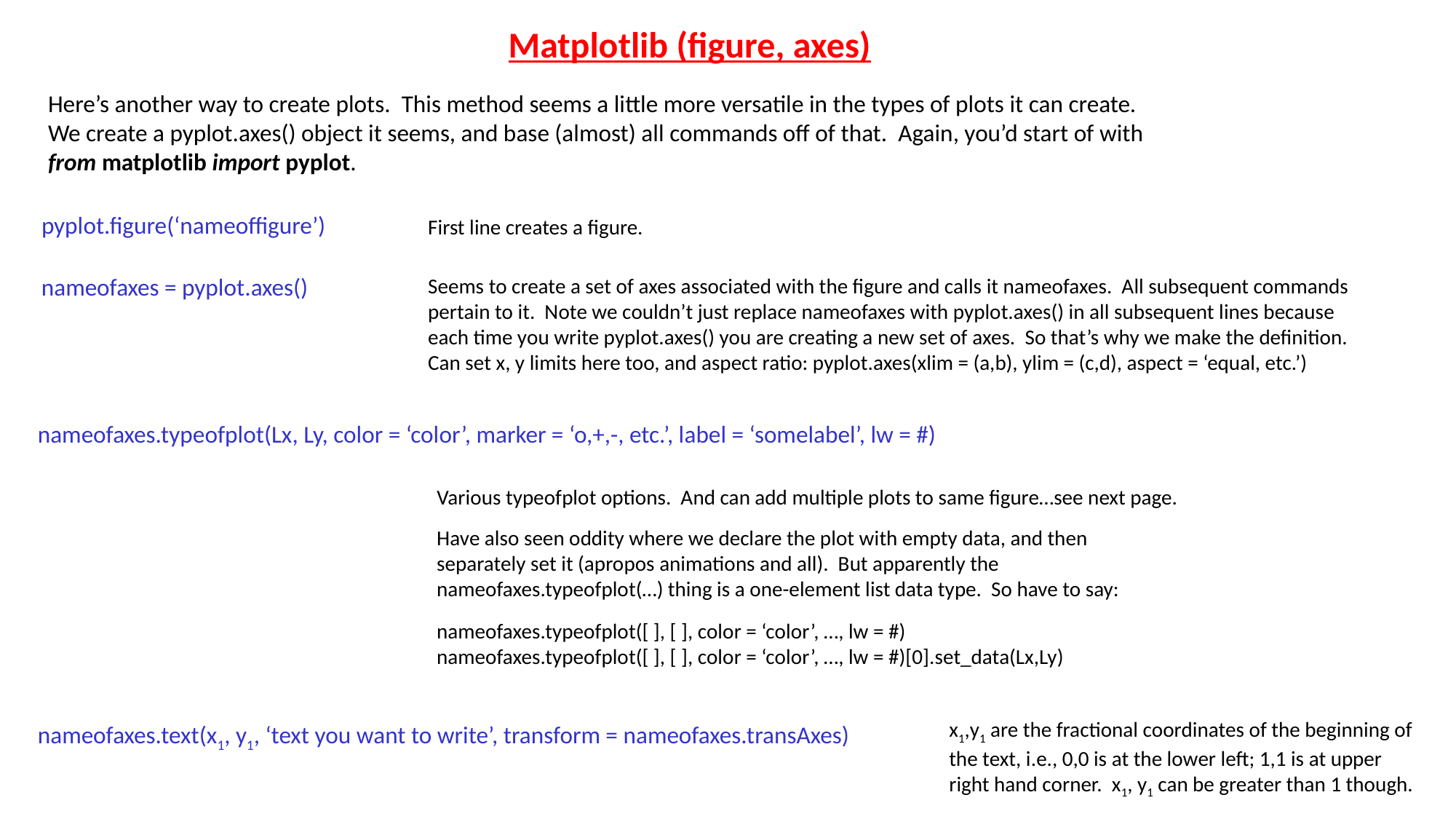

Matplotlib (figure, axes)
Here’s another way to create plots.  This method seems a little more versatile in the types of plots it can create.  We create a pyplot.axes() object it seems, and base (almost) all commands off of that.  Again, you’d start of with from matplotlib import pyplot.
pyplot.figure(‘nameoffigure’)
First line creates a figure.
nameofaxes = pyplot.axes()
Seems to create a set of axes associated with the figure and calls it nameofaxes.  All subsequent commands pertain to it.  Note we couldn’t just replace nameofaxes with pyplot.axes() in all subsequent lines because each time you write pyplot.axes() you are creating a new set of axes.  So that’s why we make the definition.  Can set x, y limits here too, and aspect ratio: pyplot.axes(xlim = (a,b), ylim = (c,d), aspect = ‘equal, etc.’)
nameofaxes.typeofplot(Lx, Ly, color = ‘color’, marker = ‘o,+,-, etc.’, label = ‘somelabel’, lw = #)
Various typeofplot options.  And can add multiple plots to same figure…see next page.
Have also seen oddity where we declare the plot with empty data, and then separately set it (apropos animations and all).  But apparently the nameofaxes.typeofplot(…) thing is a one-element list data type.  So have to say:
nameofaxes.typeofplot([ ], [ ], color = ‘color’, …, lw = #)
nameofaxes.typeofplot([ ], [ ], color = ‘color’, …, lw = #)[0].set_data(Lx,Ly)
x1,y1 are the fractional coordinates of the beginning of the text, i.e., 0,0 is at the lower left; 1,1 is at upper right hand corner.  x1, y1 can be greater than 1 though.
nameofaxes.text(x1, y1, ‘text you want to write’, transform = nameofaxes.transAxes)